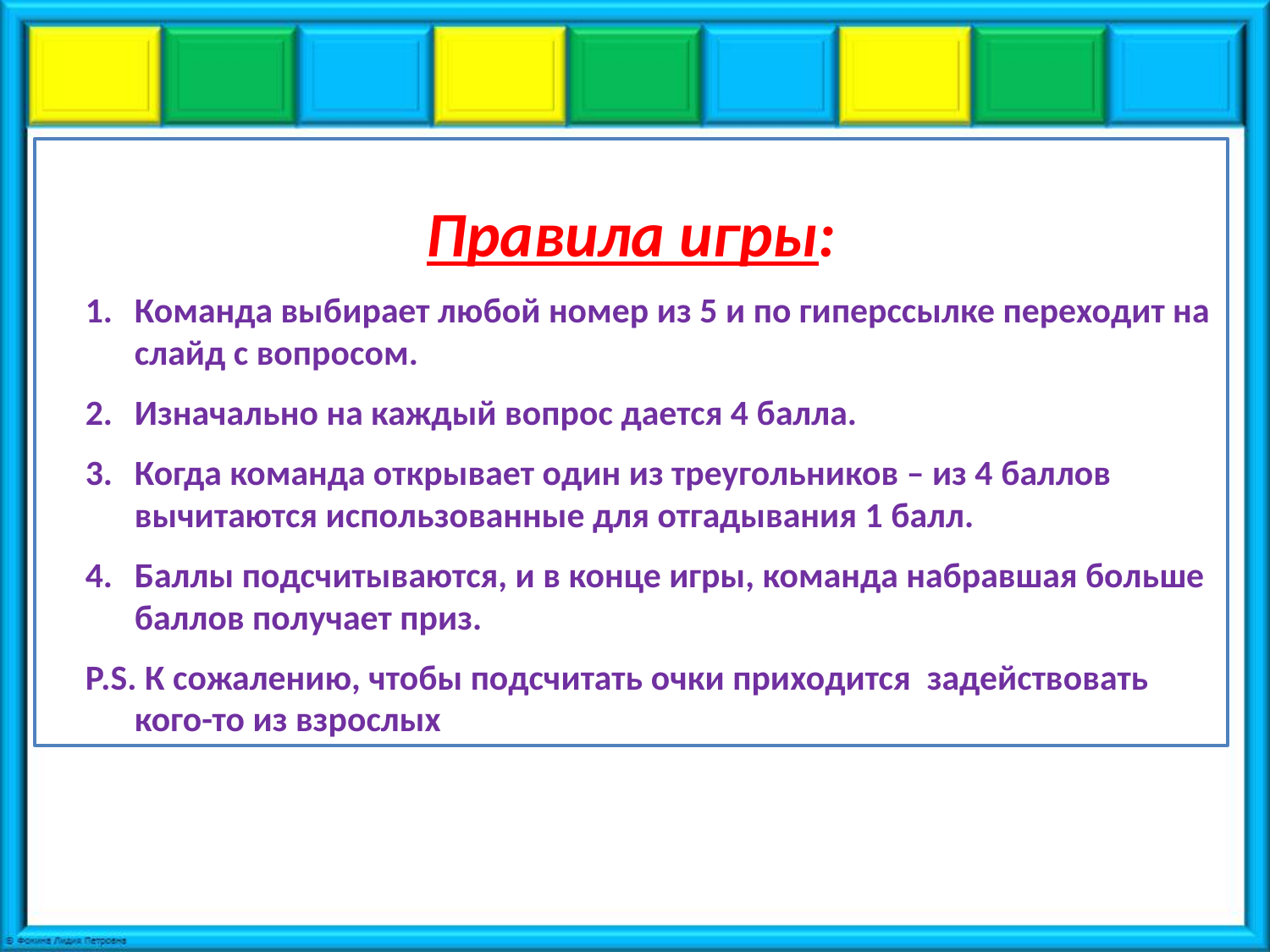

Правила игры:
Команда выбирает любой номер из 5 и по гиперссылке переходит на слайд с вопросом.
Изначально на каждый вопрос дается 4 балла.
Когда команда открывает один из треугольников – из 4 баллов вычитаются использованные для отгадывания 1 балл.
Баллы подсчитываются, и в конце игры, команда набравшая больше баллов получает приз.
Р.S. К сожалению, чтобы подсчитать очки приходится  задействовать кого-то из взрослых